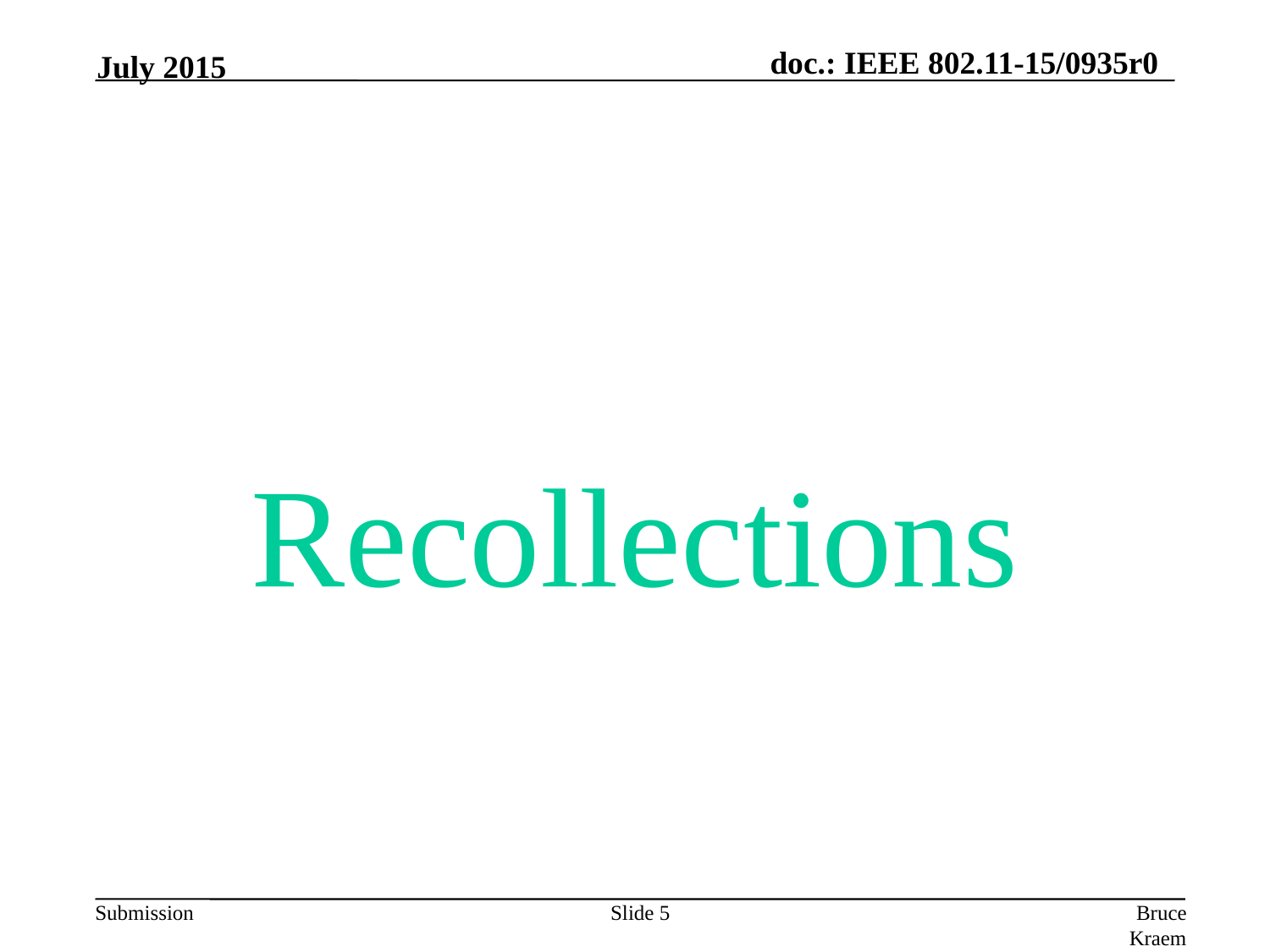

July 2015
Recollections
Slide 5
Bruce Kraemer, Marvell